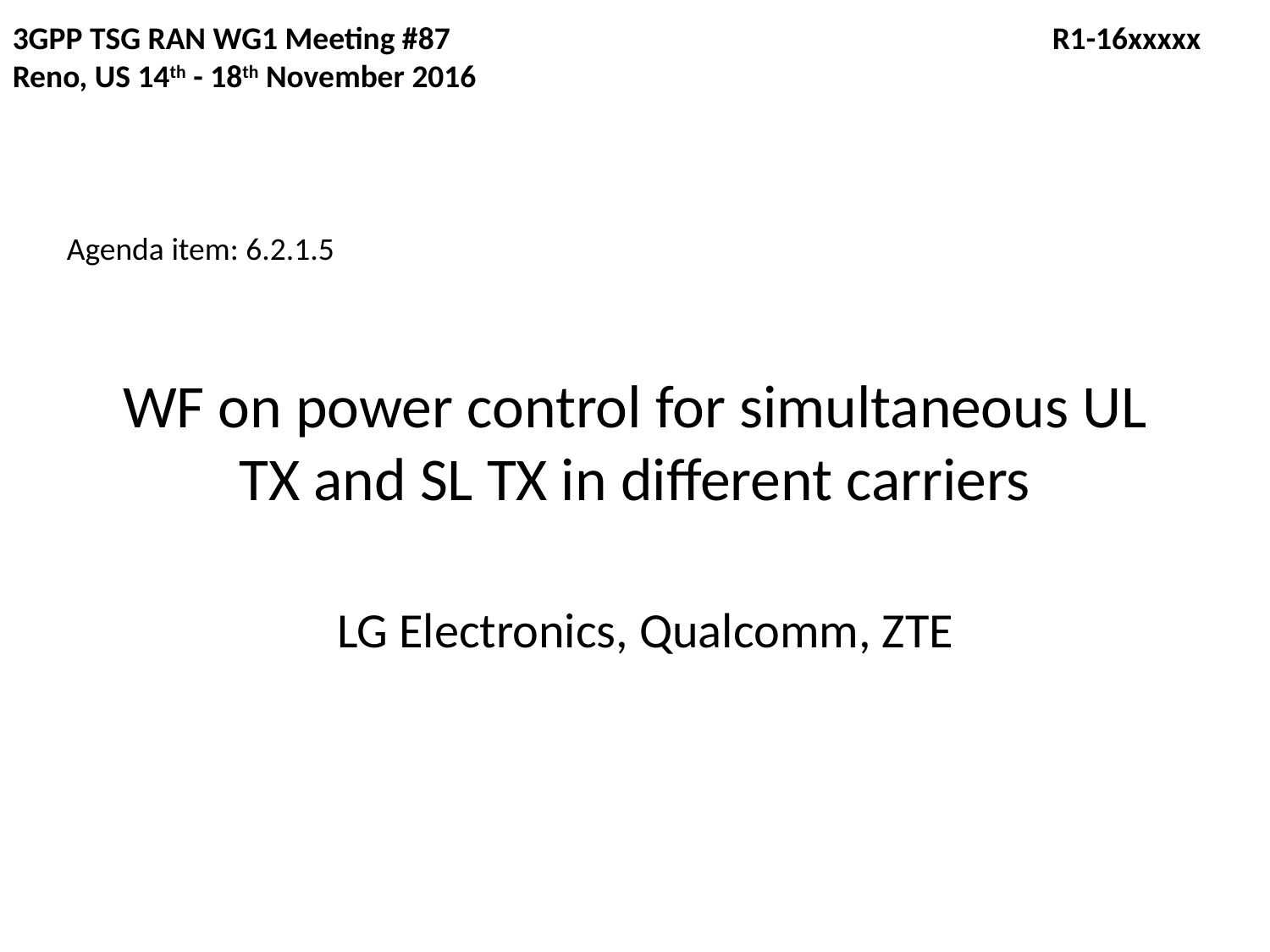

3GPP TSG RAN WG1 Meeting #87				                     R1-16xxxxx
Reno, US 14th - 18th November 2016
Agenda item: 6.2.1.5
# WF on power control for simultaneous UL TX and SL TX in different carriers
LG Electronics, Qualcomm, ZTE